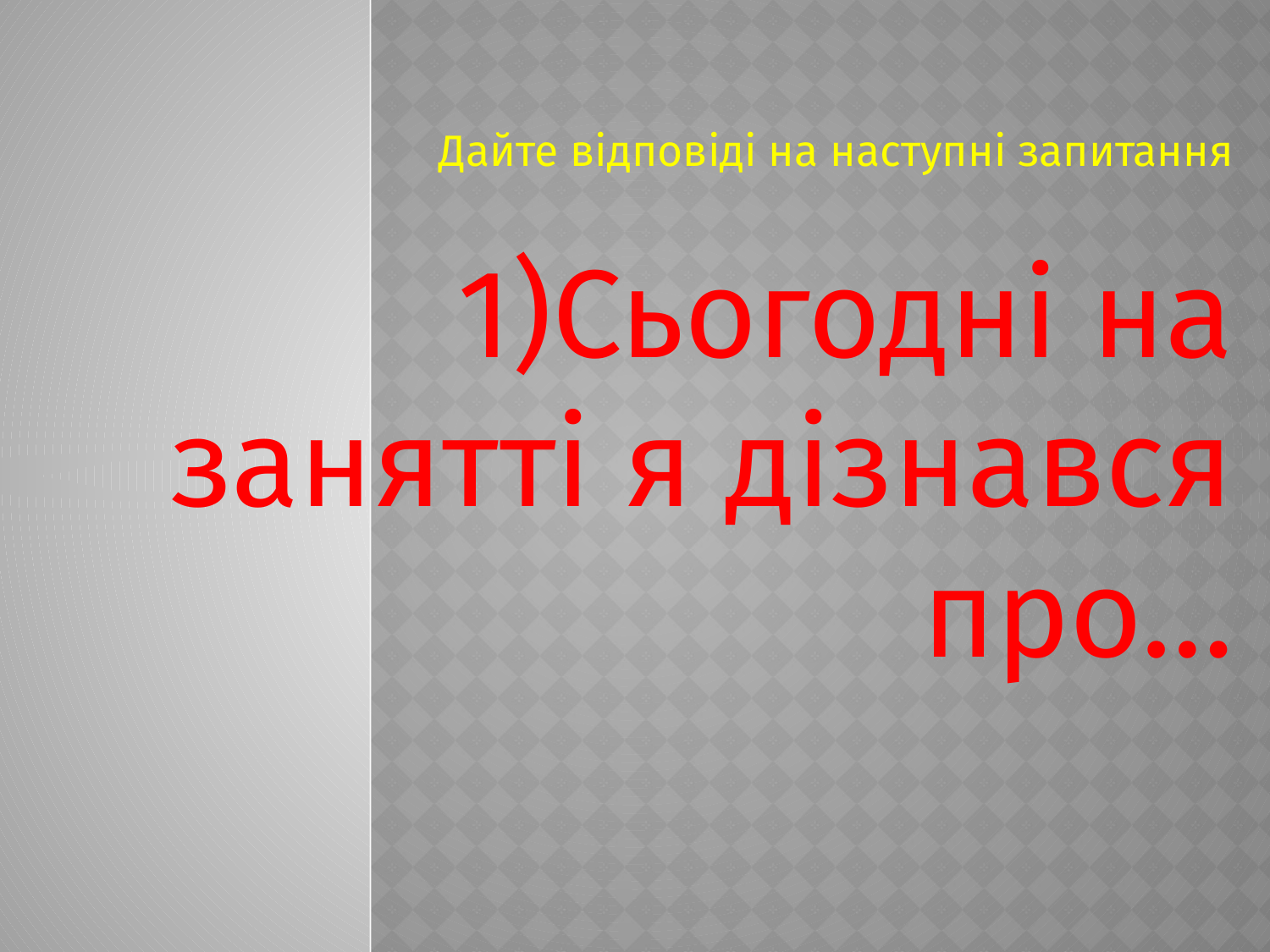

#
Дайте відповіді на наступні запитання
1)Сьогодні на занятті я дізнався про…